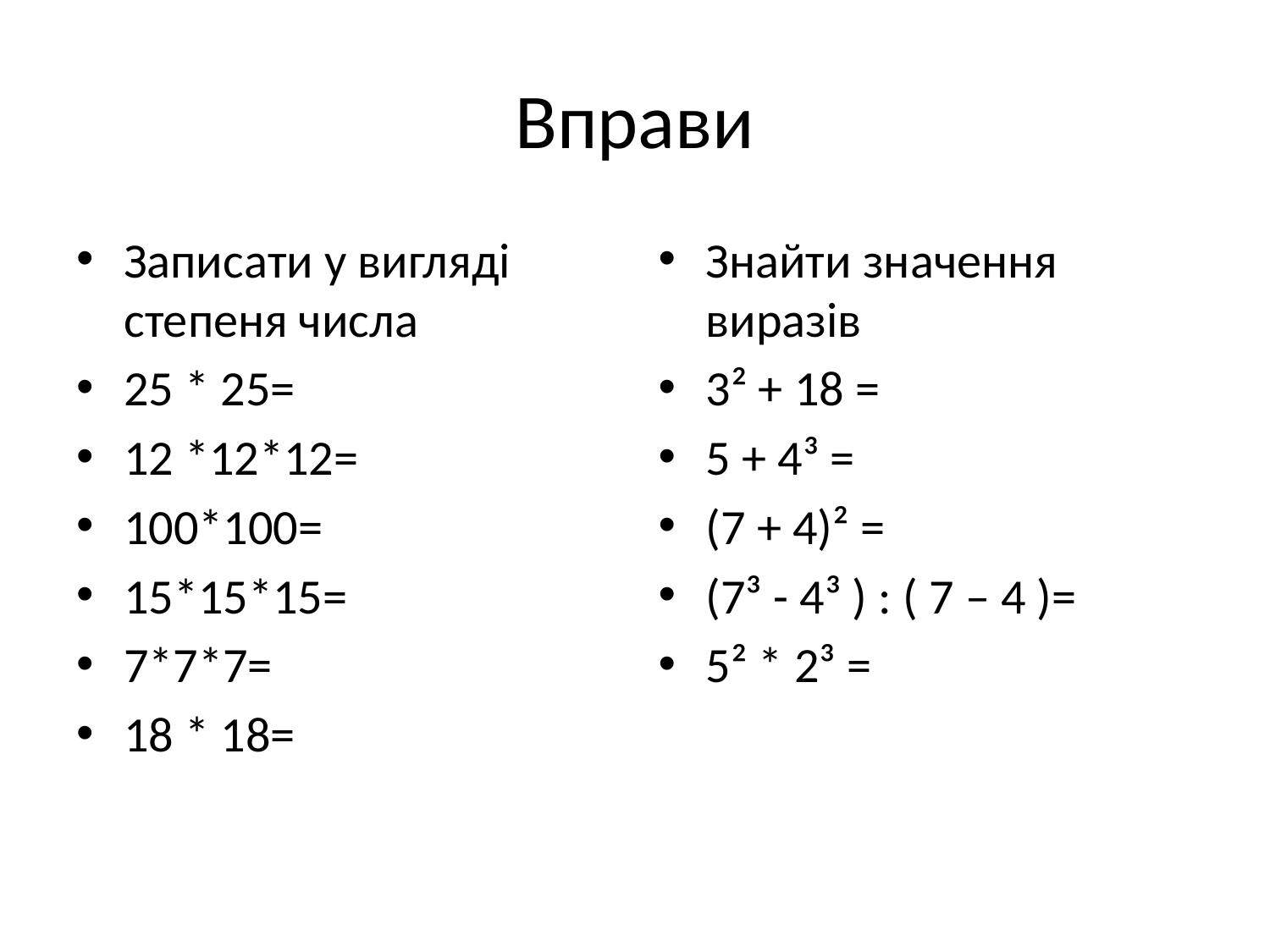

# Вправи
Записати у вигляді степеня числа
25 * 25=
12 *12*12=
100*100=
15*15*15=
7*7*7=
18 * 18=
Знайти значення виразів
3² + 18 =
5 + 4³ =
(7 + 4)² =
(7³ - 4³ ) : ( 7 – 4 )=
5² * 2³ =